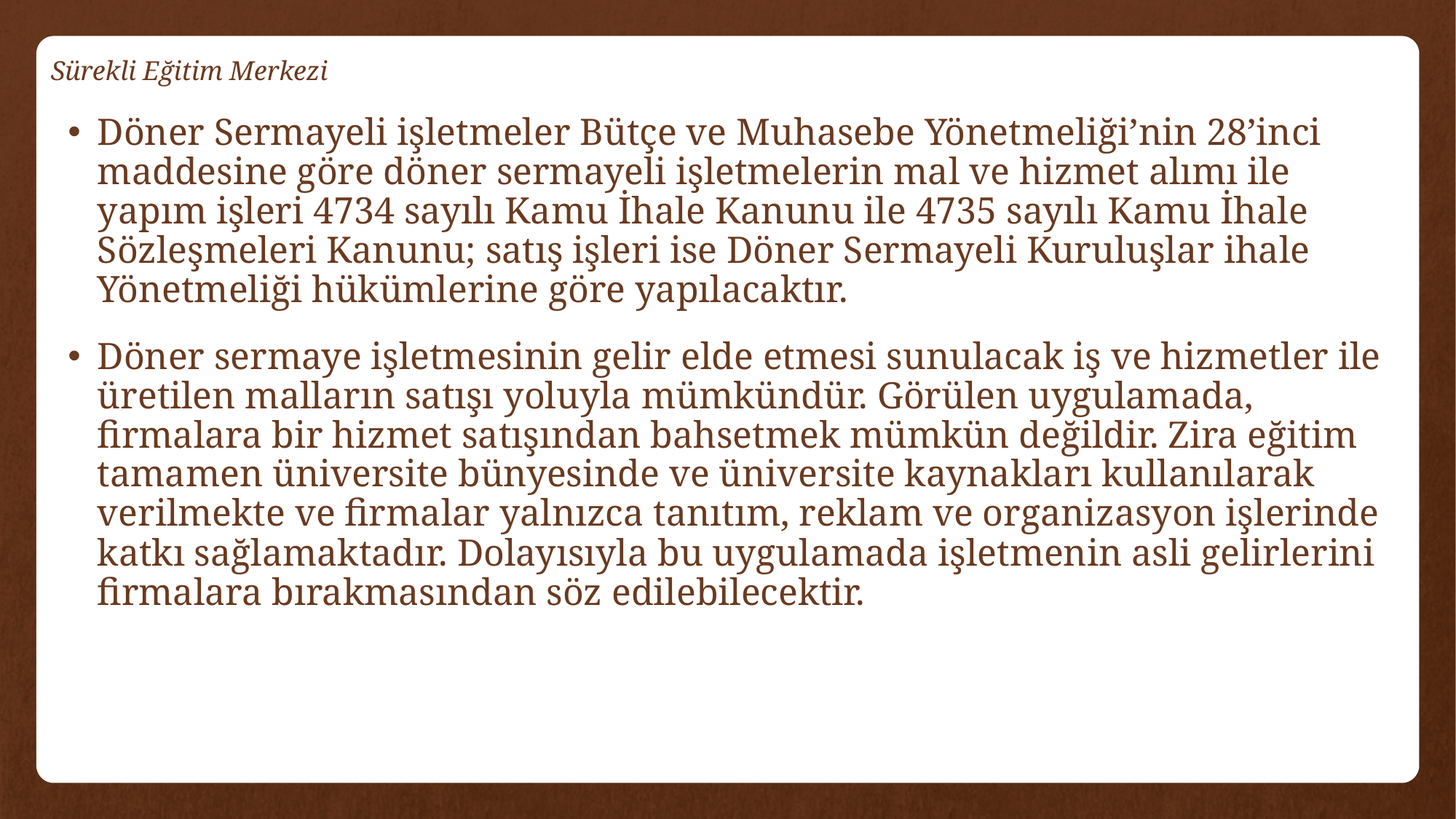

# Sürekli Eğitim Merkezi
Döner Sermayeli işletmeler Bütçe ve Muhasebe Yönetmeliği’nin 28’inci maddesine göre döner sermayeli işletmelerin mal ve hizmet alımı ile yapım işleri 4734 sayılı Kamu İhale Kanunu ile 4735 sayılı Kamu İhale Sözleşmeleri Kanunu; satış işleri ise Döner Sermayeli Kuruluşlar ihale Yönetmeliği hükümlerine göre yapılacaktır.
Döner sermaye işletmesinin gelir elde etmesi sunulacak iş ve hizmetler ile üretilen malların satışı yoluyla mümkündür. Görülen uygulamada, firmalara bir hizmet satışından bahsetmek mümkün değildir. Zira eğitim tamamen üniversite bünyesinde ve üniversite kaynakları kullanılarak verilmekte ve firmalar yalnızca tanıtım, reklam ve organizasyon işlerinde katkı sağlamaktadır. Dolayısıyla bu uygulamada işletmenin asli gelirlerini firmalara bırakmasından söz edilebilecektir.